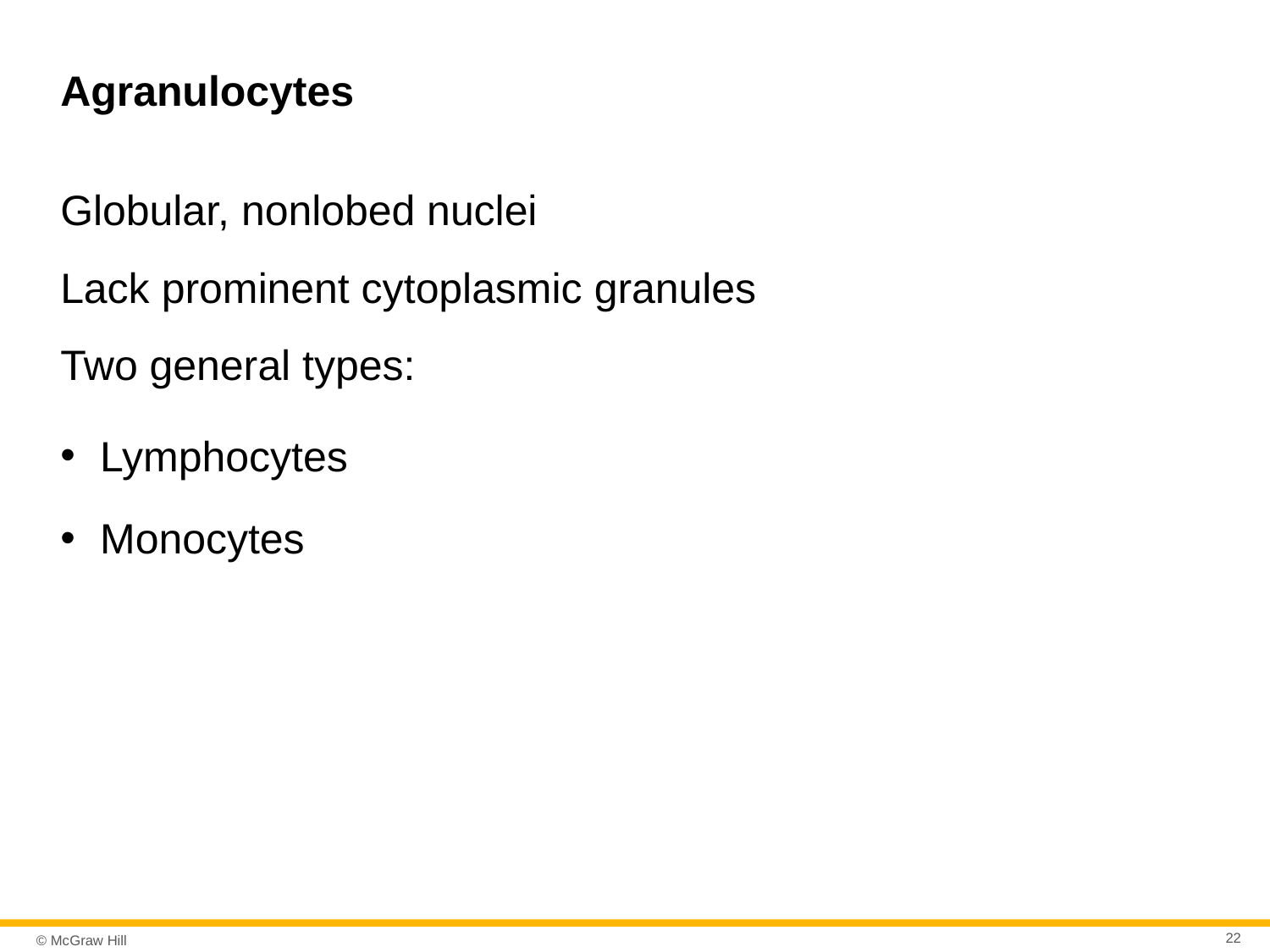

# Agranulocytes
Globular, nonlobed nuclei
Lack prominent cytoplasmic granules
Two general types:
Lymphocytes
Monocytes